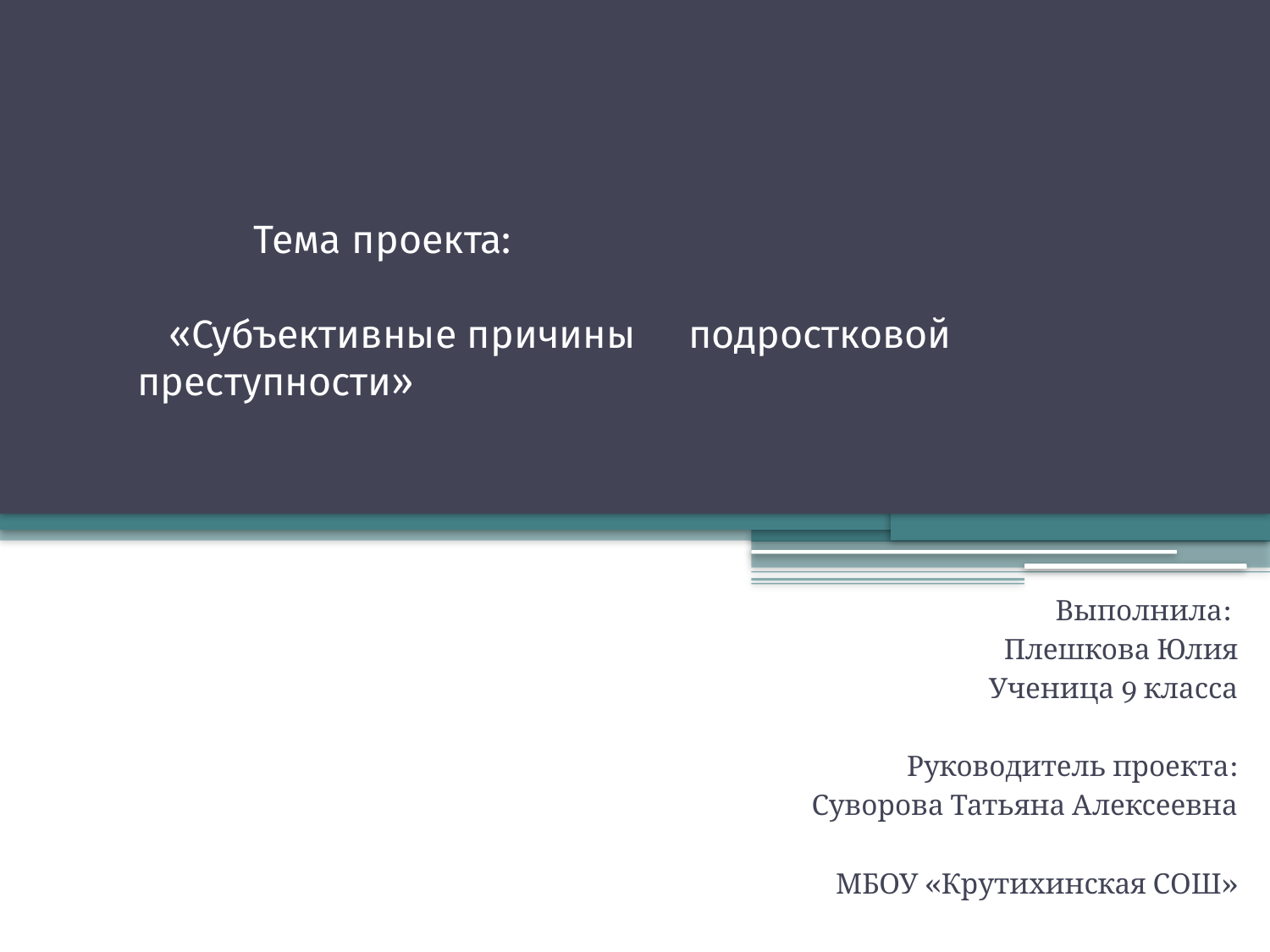

# Тема проекта: «Субъективные причины     подростковой преступности»
Выполнила:
Плешкова Юлия
Ученица 9 класса

Руководитель проекта:
Суворова Татьяна Алексеевна

МБОУ «Крутихинская СОШ»